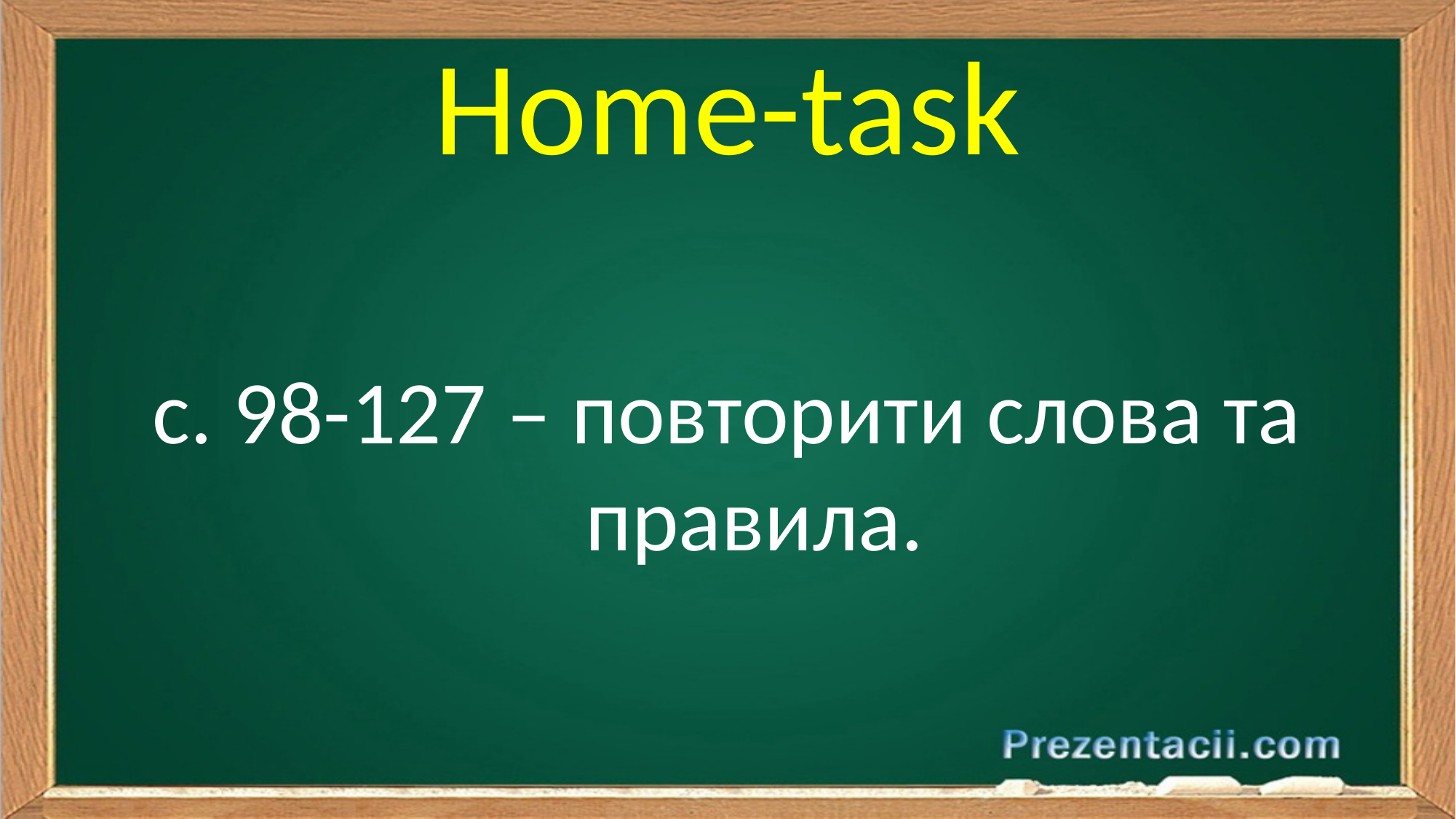

# Home-task
с. 98-127 – повторити слова та правила.